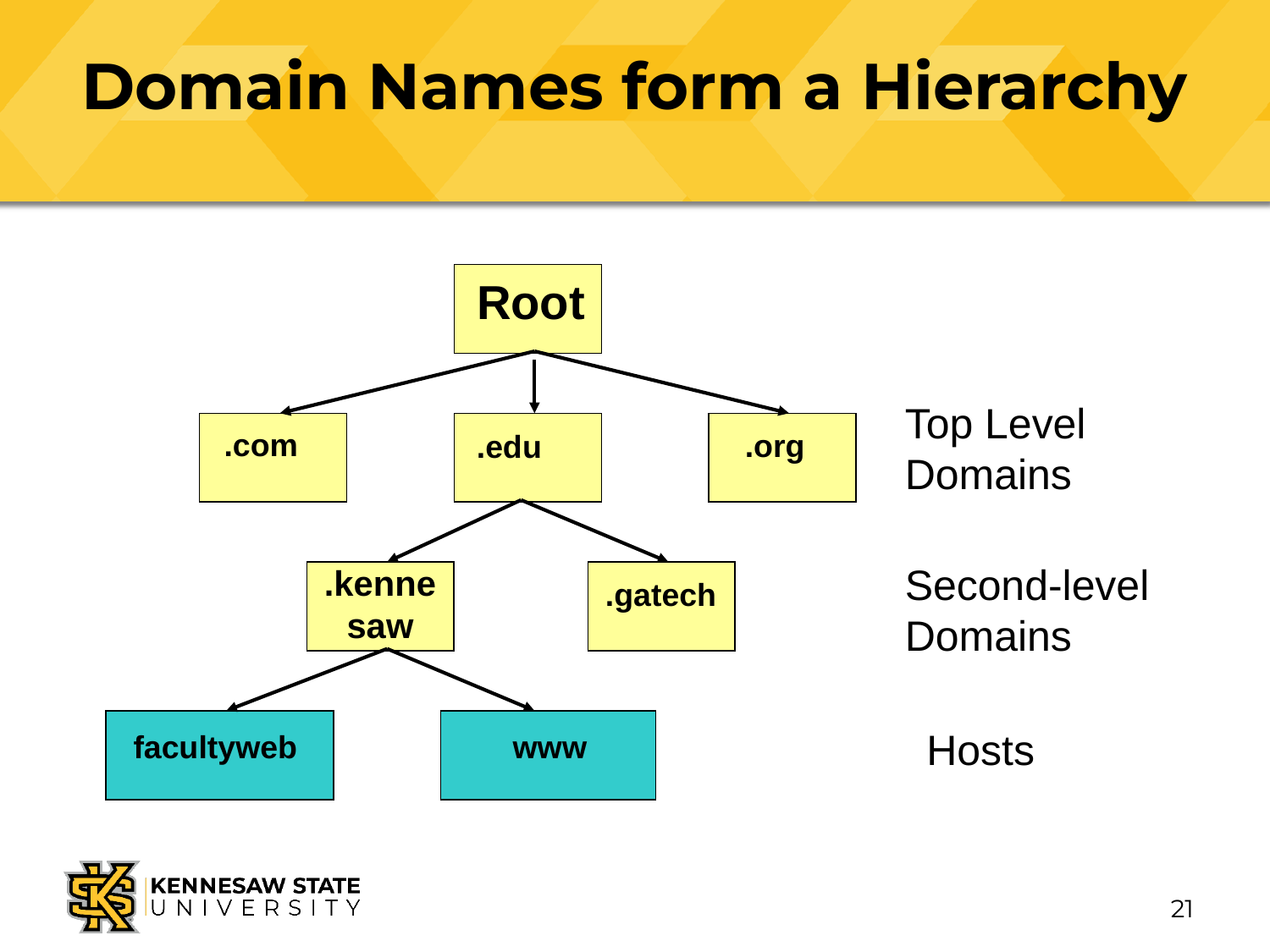

# Domain Names form a Hierarchy
Root

Top Level Domains
.com
.org
.edu

.kenne
saw
Second-level
Domains
.gatech

facultyweb
www

Hosts
21